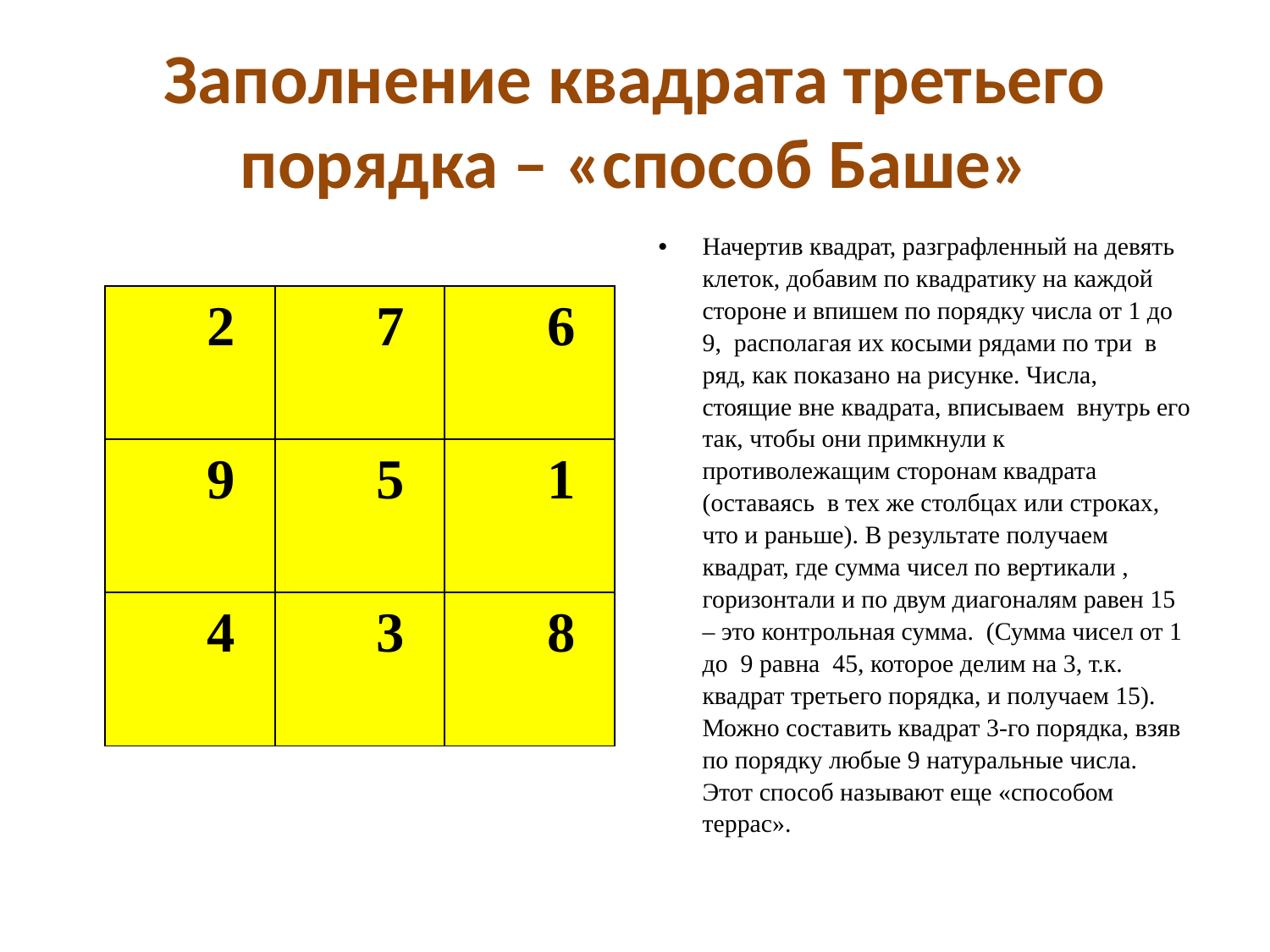

# Заполнение квадрата третьего порядка – «способ Баше»
Начертив квадрат, разграфленный на девять  клеток, добавим по квадратику на каждой стороне и впишем по порядку числа от 1 до 9,  располагая их косыми рядами по три  в ряд, как показано на рисунке. Числа, стоящие вне квадрата, вписываем  внутрь его так, чтобы они примкнули к противолежащим сторонам квадрата (оставаясь  в тех же столбцах или строках, что и раньше). В результате получаем квадрат, где сумма чисел по вертикали , горизонтали и по двум диагоналям равен 15 – это контрольная сумма.  (Сумма чисел от 1 до  9 равна  45, которое делим на 3, т.к. квадрат третьего порядка, и получаем 15). Можно составить квадрат 3-го порядка, взяв по порядку любые 9 натуральные числа. Этот способ называют еще «способом  террас».

| 2 | 7 | 6 |
| --- | --- | --- |
| 9 | 5 | 1 |
| 4 | 3 | 8 |